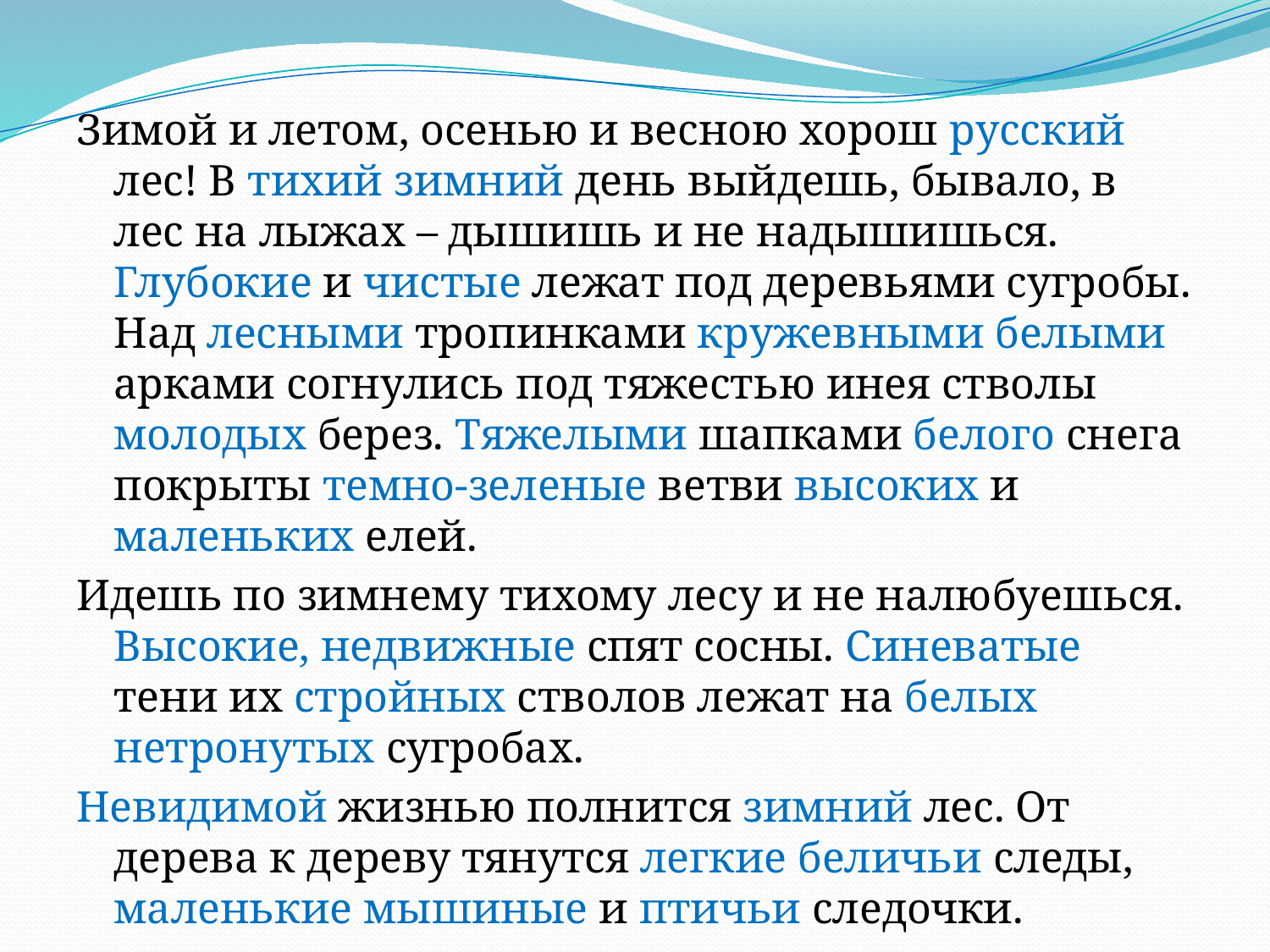

Зимой и летом, осенью и весною хорош русский лес! В тихий зимний день выйдешь, бывало, в лес на лыжах – дышишь и не надышишься. Глубокие и чистые лежат под деревьями сугробы. Над лесными тропинками кружевными белыми арками согнулись под тяжестью инея стволы молодых берез. Тяжелыми шапками белого снега покрыты темно-зеленые ветви высоких и маленьких елей.
Идешь по зимнему тихому лесу и не налюбуешься. Высокие, недвижные спят сосны. Синеватые тени их стройных стволов лежат на белых нетронутых сугробах.
Невидимой жизнью полнится зимний лес. От дерева к дереву тянутся легкие беличьи следы, маленькие мышиные и птичьи следочки.
 И.С. Соколов-Микитов «Зимний лес»

#